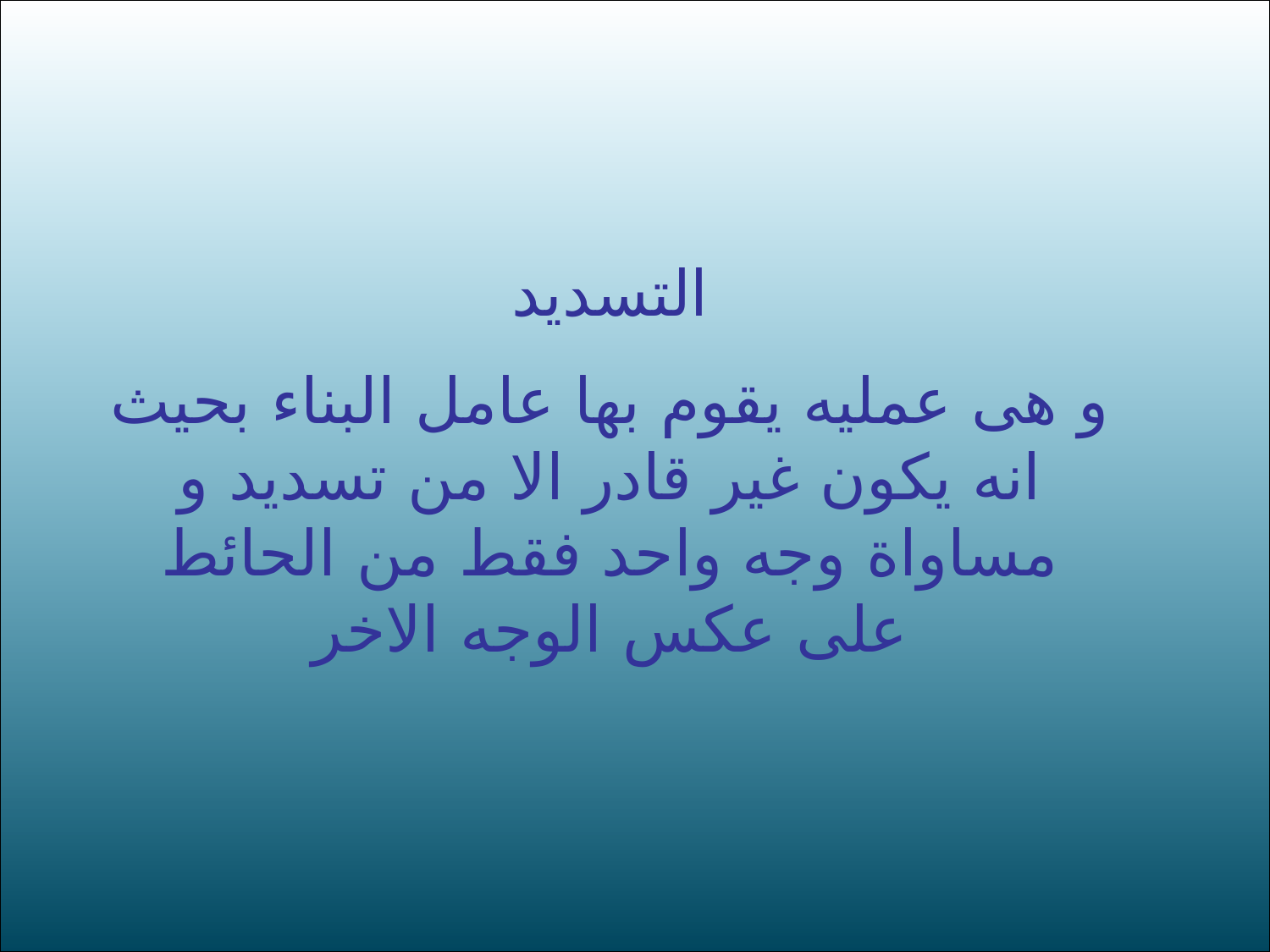

التسديد
و هى عمليه يقوم بها عامل البناء بحيث انه يكون غير قادر الا من تسديد و مساواة وجه واحد فقط من الحائط على عكس الوجه الاخر